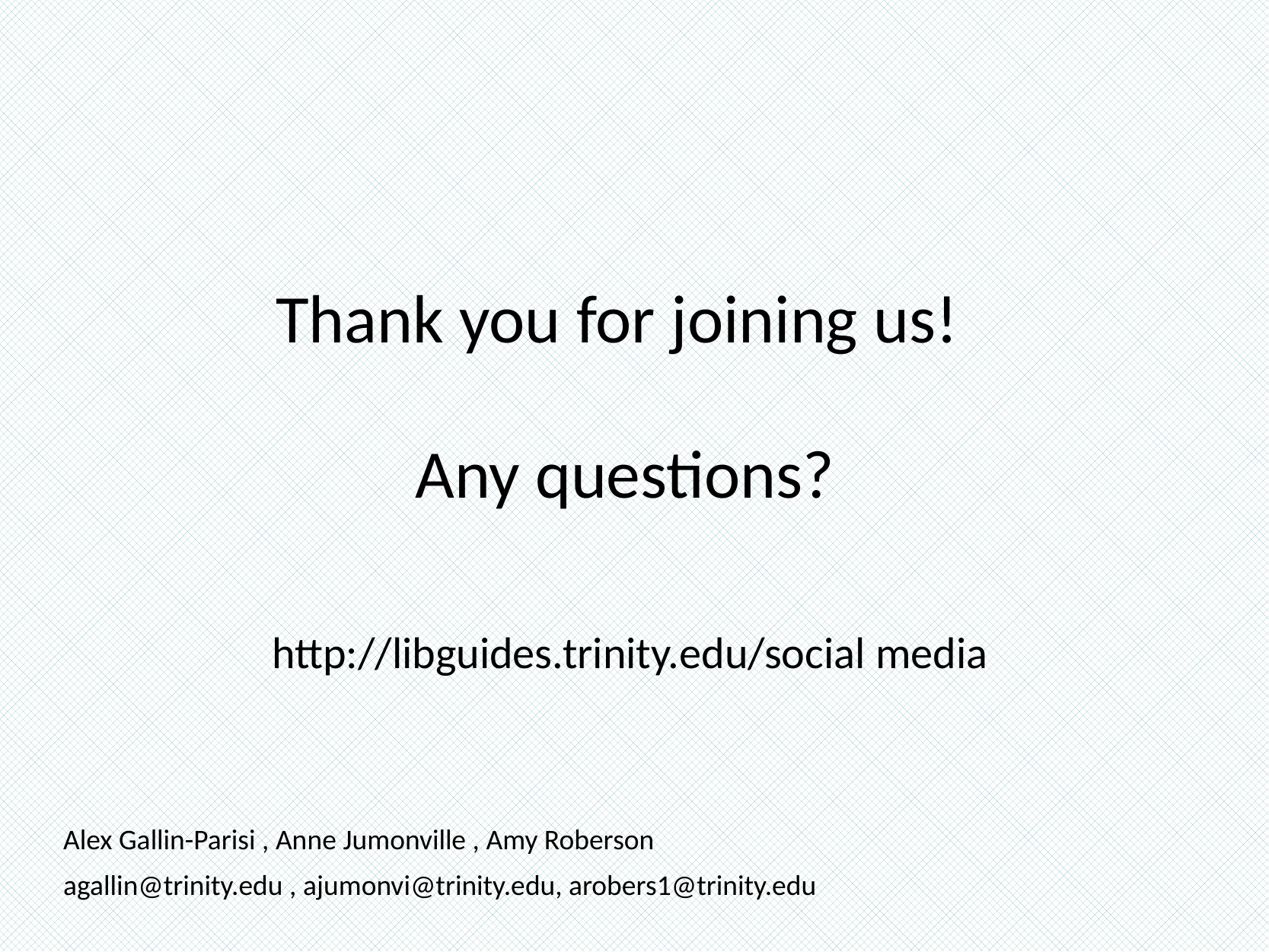

# Thank you for joining us!  Any questions?
  http://libguides.trinity.edu/social media
  Alex Gallin-Parisi , Anne Jumonville , Amy Roberson
  agallin@trinity.edu , ajumonvi@trinity.edu, arobers1@trinity.edu